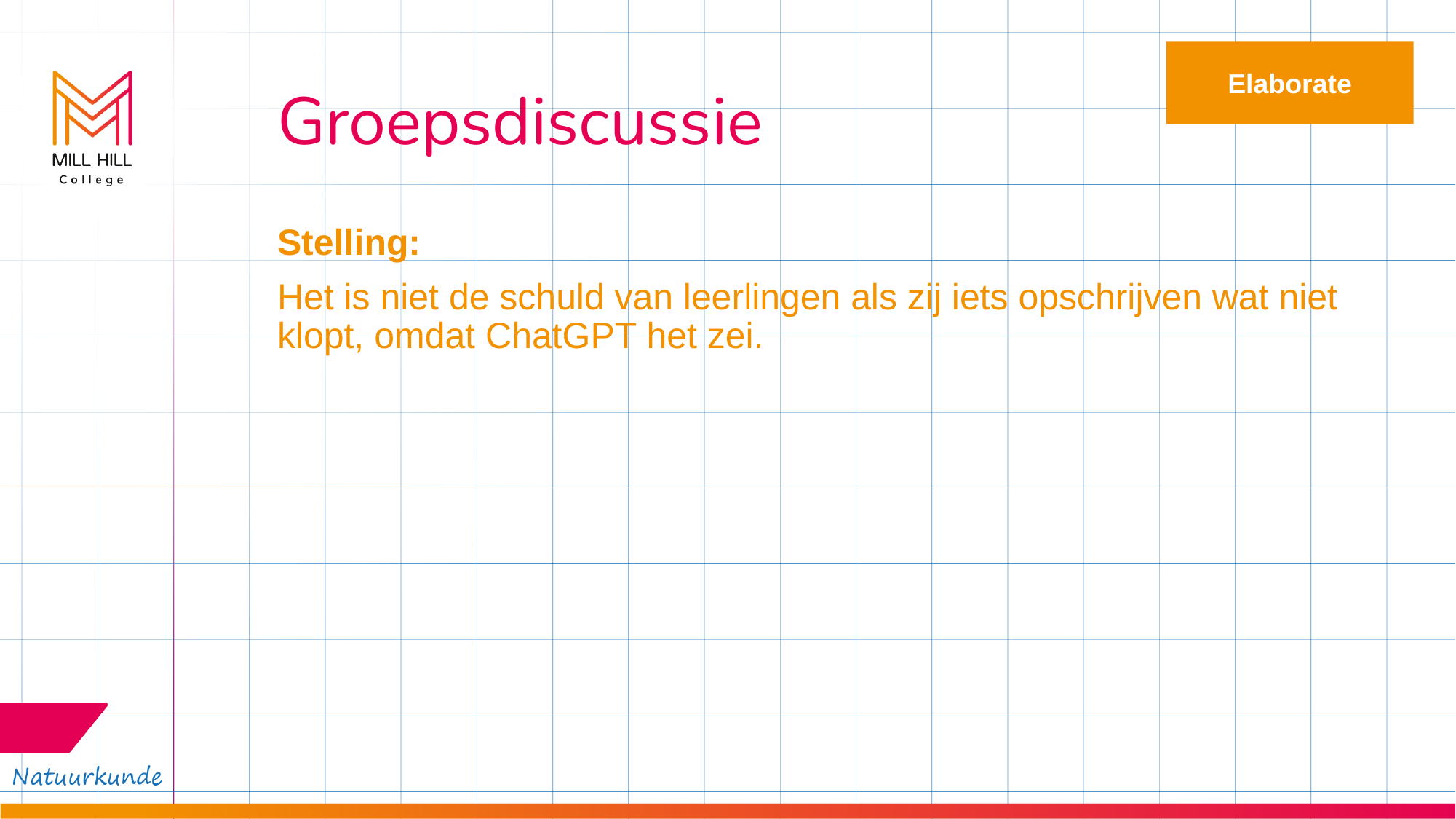

Elaborate
# Groepsdiscussie
Stelling:
Het is niet de schuld van leerlingen als zij iets opschrijven wat niet klopt, omdat ChatGPT het zei.